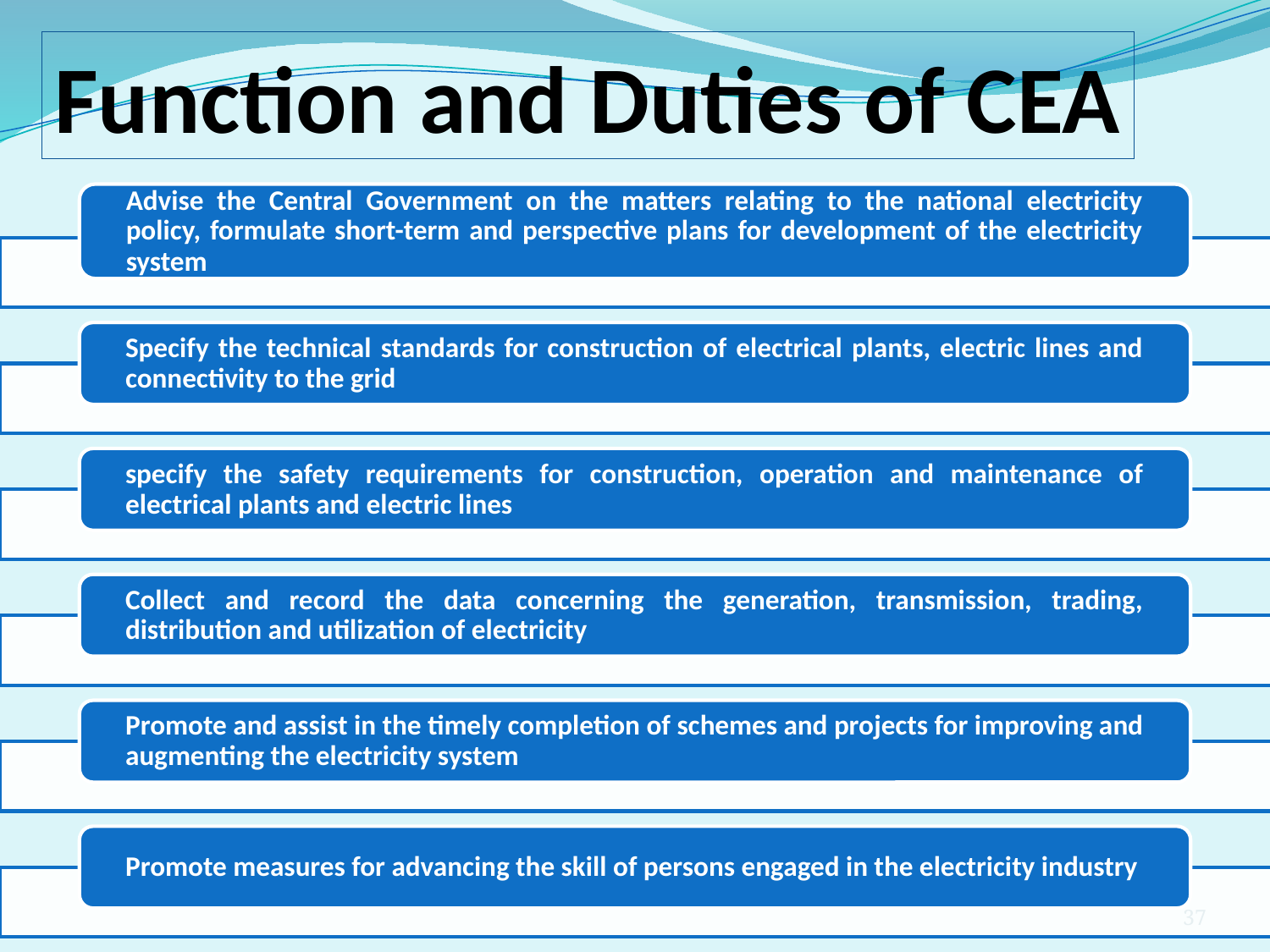

Function and Duties of CEA
Advise the Central Government on the matters relating to the national electricity policy, formulate short-term and perspective plans for development of the electricity system
Specify the technical standards for construction of electrical plants, electric lines and connectivity to the grid
specify the safety requirements for construction, operation and maintenance of electrical plants and electric lines
Collect and record the data concerning the generation, transmission, trading, distribution and utilization of electricity
Promote and assist in the timely completion of schemes and projects for improving and augmenting the electricity system
Promote measures for advancing the skill of persons engaged in the electricity industry
37